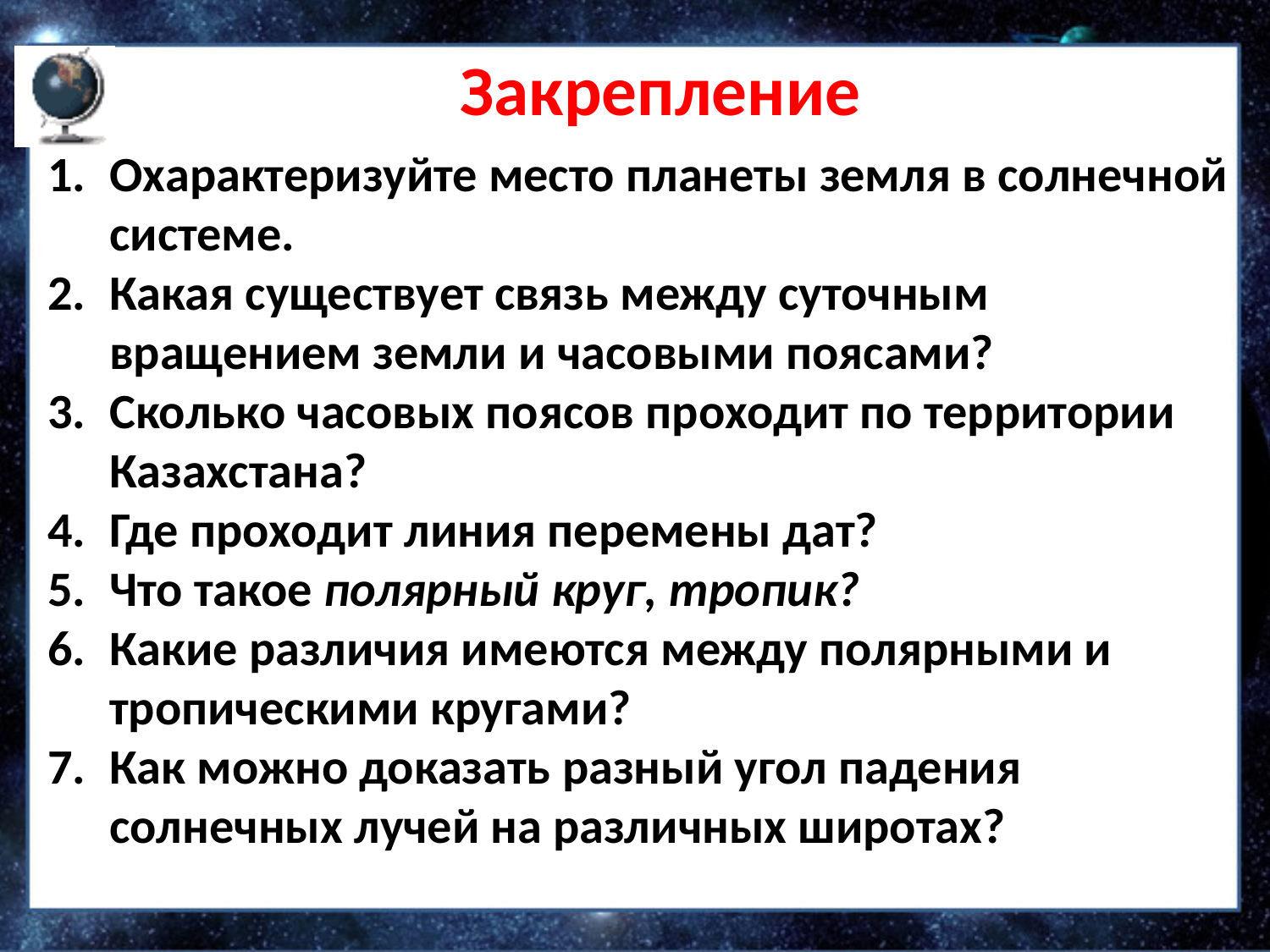

# Закрепление
Охарактеризуйте место планеты земля в солнечной системе.
Какая существует связь между суточным вращением земли и часовыми поясами?
Сколько часовых поясов проходит по территории Казахстана?
Где проходит линия перемены дат?
Что такое полярный круг, тропик?
Какие различия имеются между полярными и тропическими кругами?
Как можно доказать разный угол падения солнечных лучей на различных широтах?